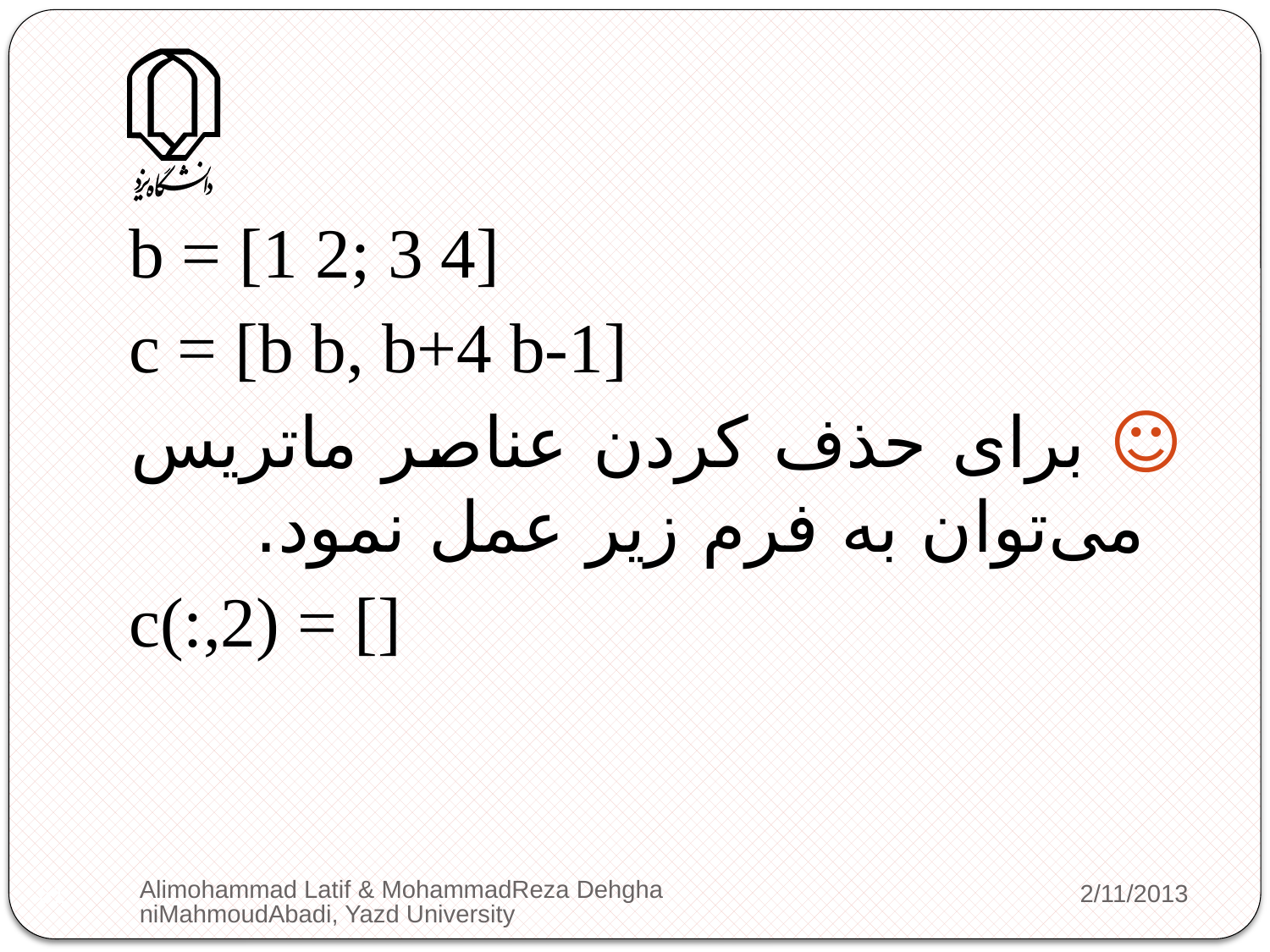

b = [1 2; 3 4]
c = [b b, b+4 b-1]
☺ برای حذف کردن عناصر ماتریس می‌توان به فرم زیر عمل نمود.
c(:,2) = []
Alimohammad Latif & MohammadReza DehghaniMahmoudAbadi, Yazd University
2/11/2013
61